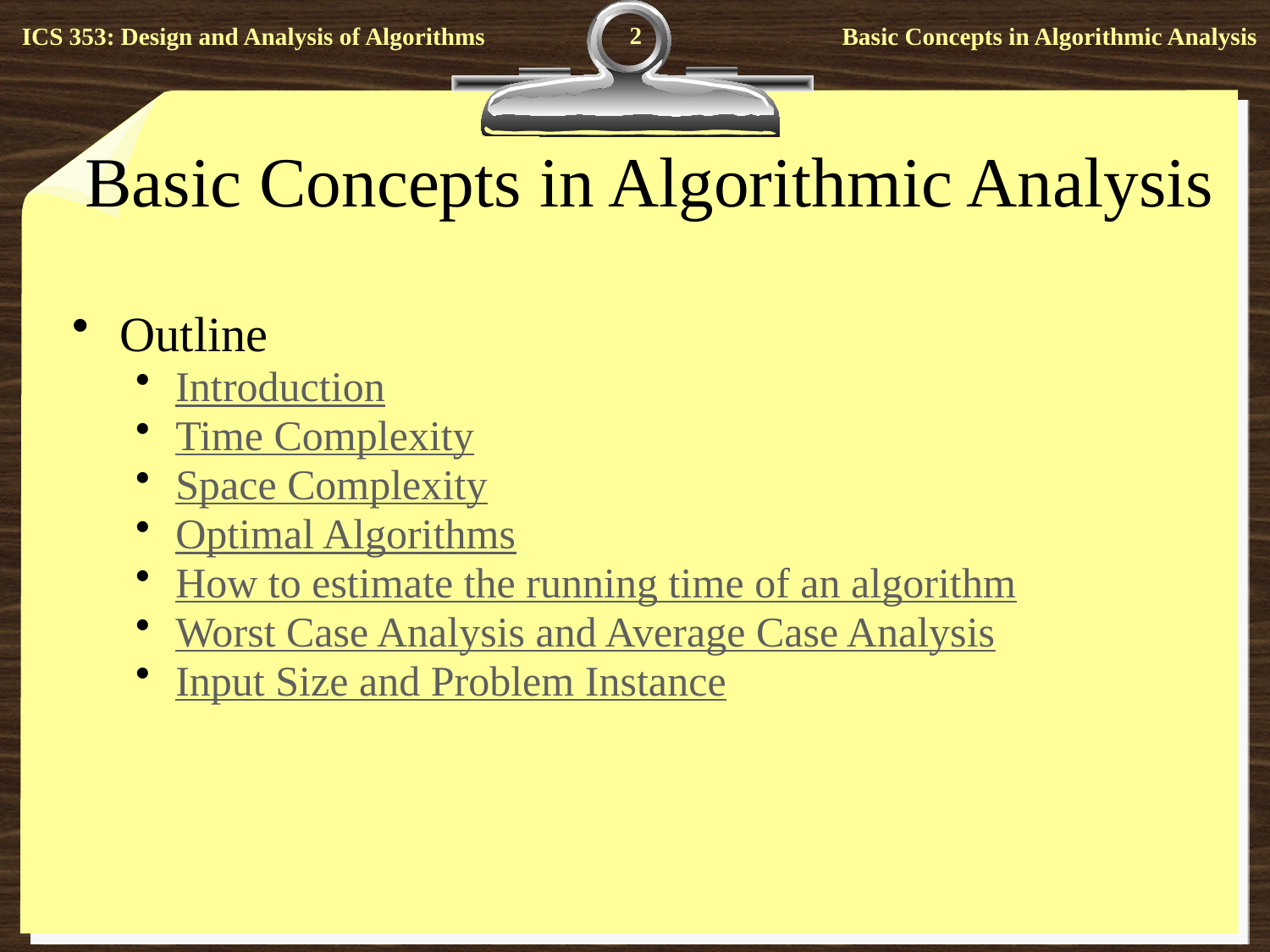

2
# Basic Concepts in Algorithmic Analysis
Outline
Introduction
Time Complexity
Space Complexity
Optimal Algorithms
How to estimate the running time of an algorithm
Worst Case Analysis and Average Case Analysis
Input Size and Problem Instance